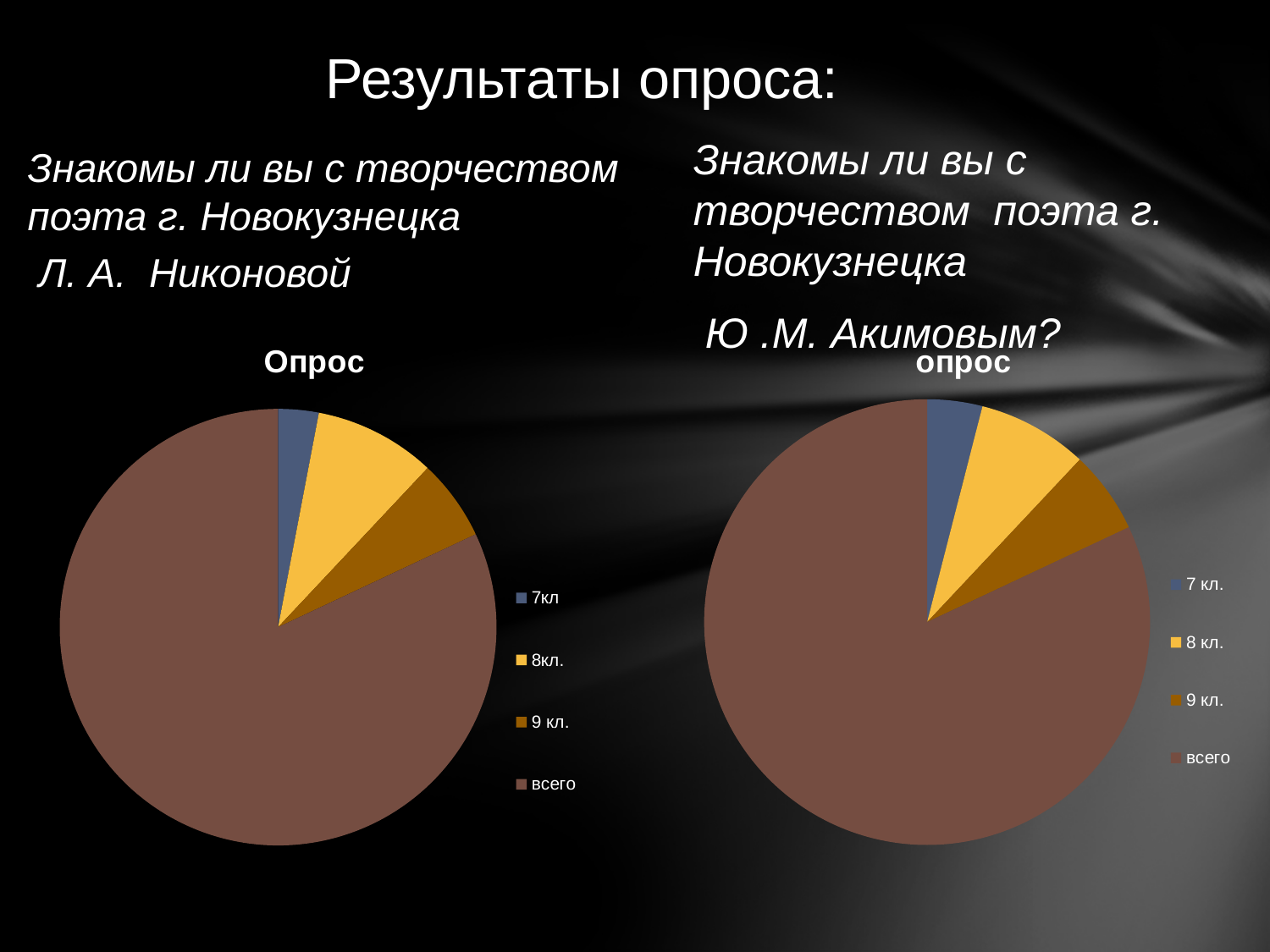

# Результаты опроса:
Знакомы ли вы с творчеством  поэта г. Новокузнецка
 Ю .М. Акимовым?
Знакомы ли вы с творчеством  поэта г. Новокузнецка
 Л. А.  Никоновой

### Chart: Опрос

| Category | Столбец1 |
|---|---|
| 7кл | 0.03 |
| 8кл. | 0.09 |
| 9 кл. | 0.06 |
| всего | 0.82 |

### Chart:

| Category | опрос  |
|---|---|
| 7 кл. | 0.04 |
| 8 кл. | 0.08 |
| 9 кл. | 0.06 |
| всего | 0.82 |